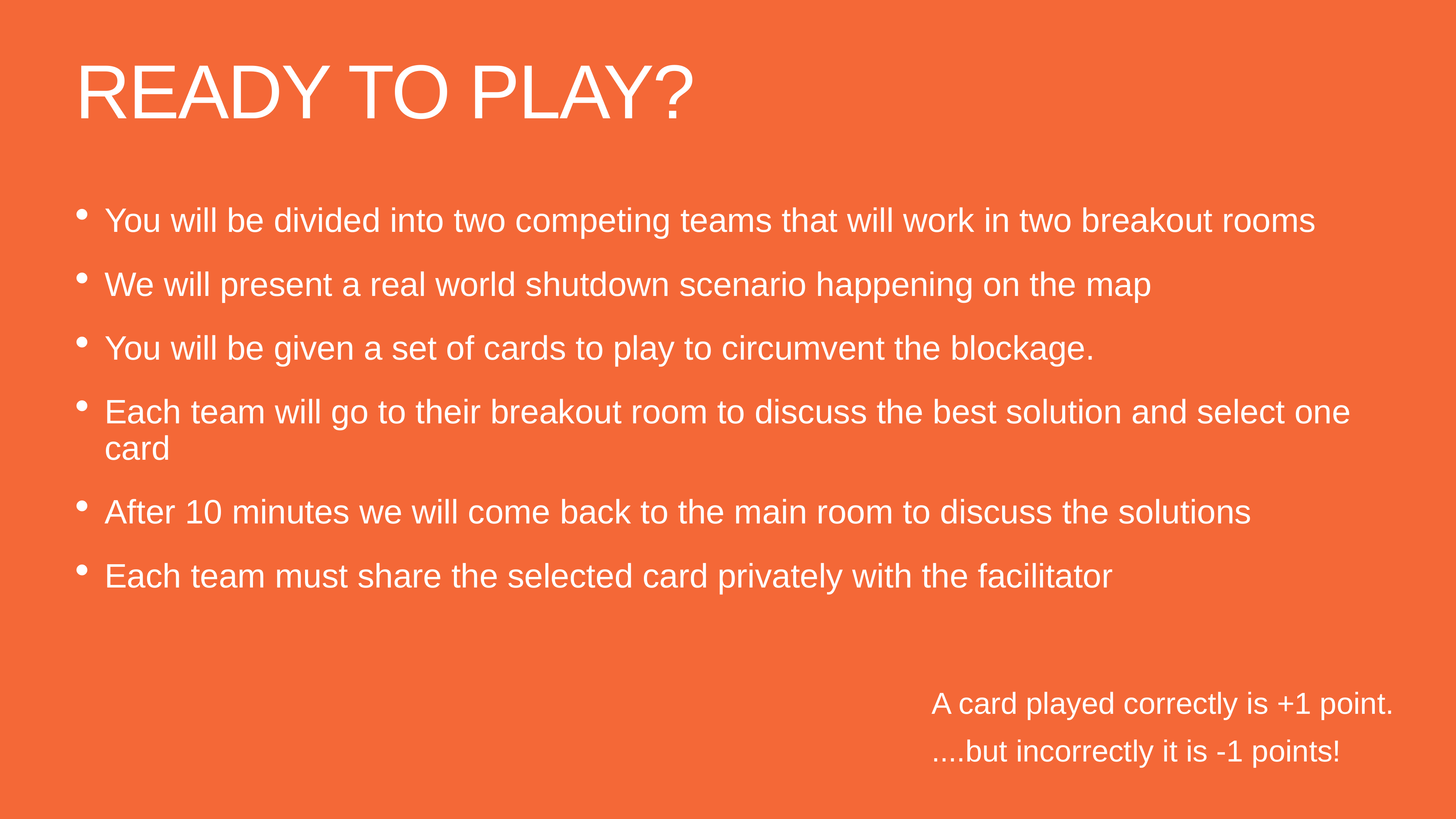

# Ready to Play?
You will be divided into two competing teams that will work in two breakout rooms
We will present a real world shutdown scenario happening on the map
You will be given a set of cards to play to circumvent the blockage.
Each team will go to their breakout room to discuss the best solution and select one card
After 10 minutes we will come back to the main room to discuss the solutions
Each team must share the selected card privately with the facilitator
A card played correctly is +1 point.
....but incorrectly it is -1 points!